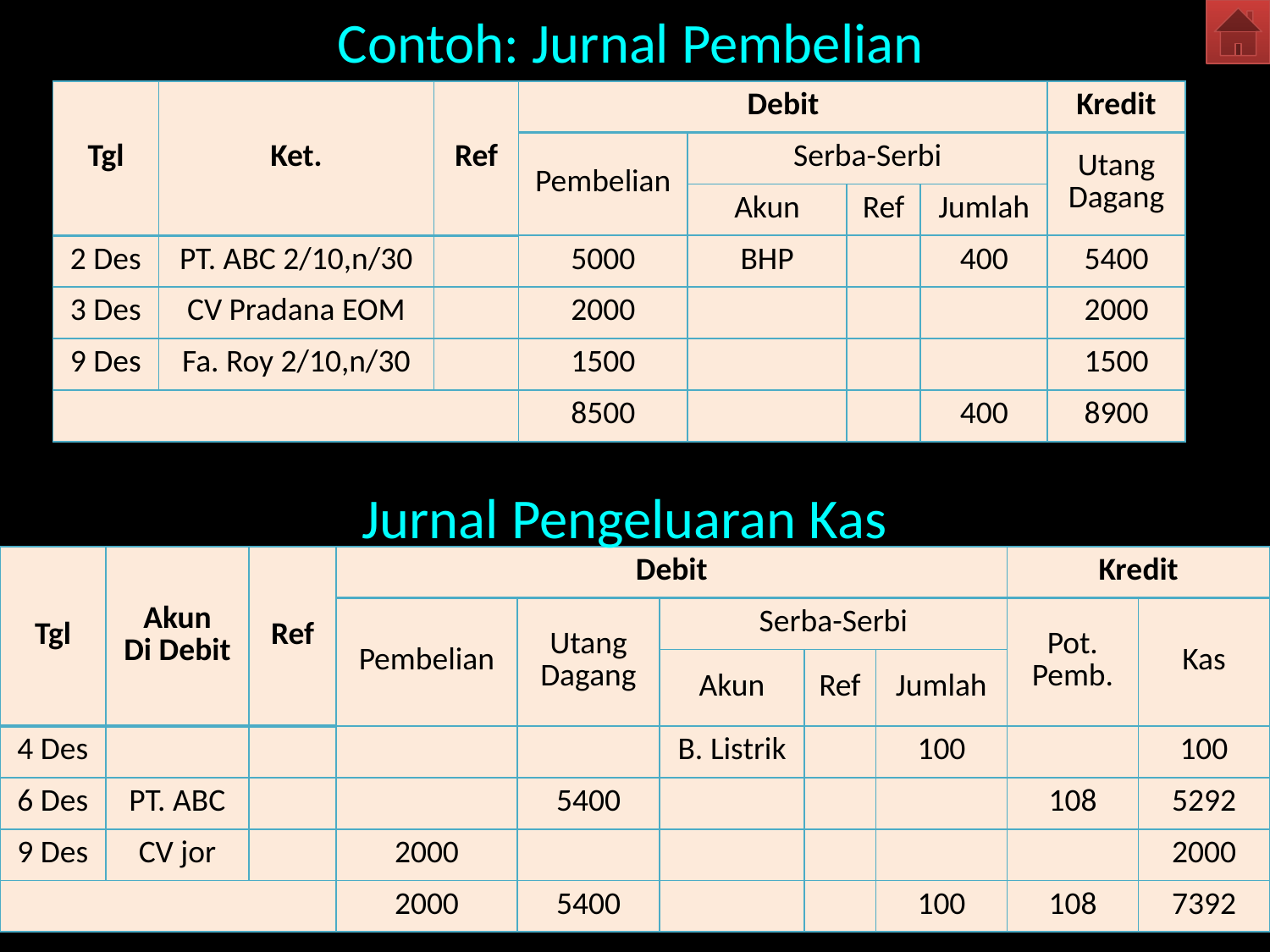

Contoh: Jurnal Pembelian
| Tgl | Ket. | Ref | Debit |  |  |  | Kredit |
| --- | --- | --- | --- | --- | --- | --- | --- |
|  |  |  | Pembelian | Serba-Serbi |  |  | Utang Dagang |
|  |  |  |  | Akun | Ref | Jumlah |  |
| 2 Des | PT. ABC 2/10,n/30 |  | 5000 | BHP |  | 400 | 5400 |
| 3 Des | CV Pradana EOM |  | 2000 |  |  |  | 2000 |
| 9 Des | Fa. Roy 2/10,n/30 |  | 1500 |  |  |  | 1500 |
|  |  |  | 8500 |  |  | 400 | 8900 |
# Jurnal Pengeluaran Kas
| Tgl | Akun Di Debit | Ref | Debit |  |  |  |  | Kredit |  |
| --- | --- | --- | --- | --- | --- | --- | --- | --- | --- |
|  |  |  | Pembelian | Utang Dagang | Serba-Serbi |  |  | Pot. Pemb. | Kas |
|  |  |  |  |  | Akun | Ref | Jumlah |  |  |
| 4 Des |  |  |  |  | B. Listrik |  | 100 |  | 100 |
| 6 Des | PT. ABC |  |  | 5400 |  |  |  | 108 | 5292 |
| 9 Des | CV jor |  | 2000 |  |  |  |  |  | 2000 |
|  |  |  | 2000 | 5400 |  |  | 100 | 108 | 7392 |